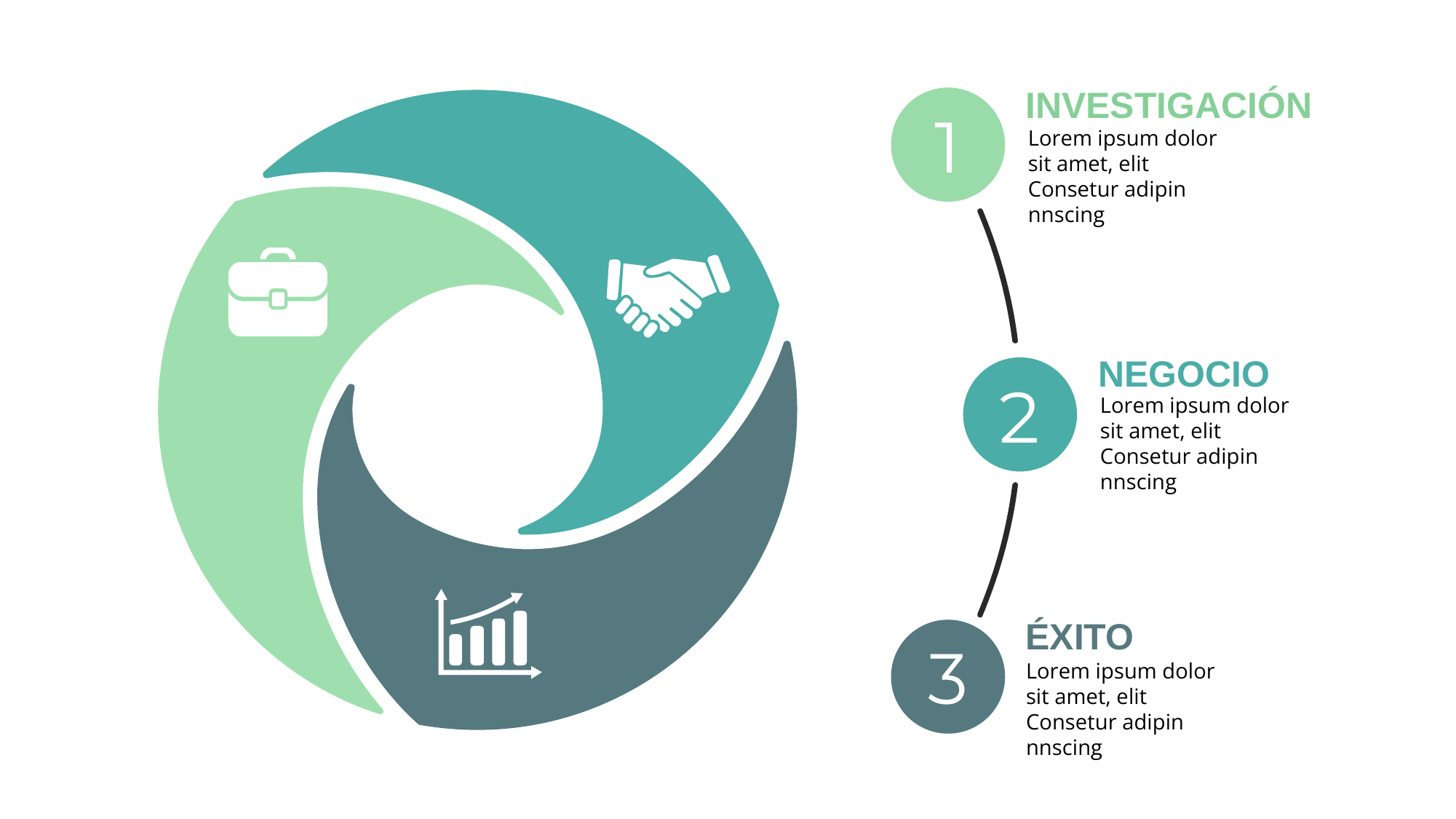

INVESTIGACIÓN

1
Lorem ipsum dolor sit amet, elit Consetur adipin nnscing

NEGOCIO

2
Lorem ipsum dolor sit amet, elit Consetur adipin nnscing

ÉXITO

3
Lorem ipsum dolor sit amet, elit Consetur adipin nnscing